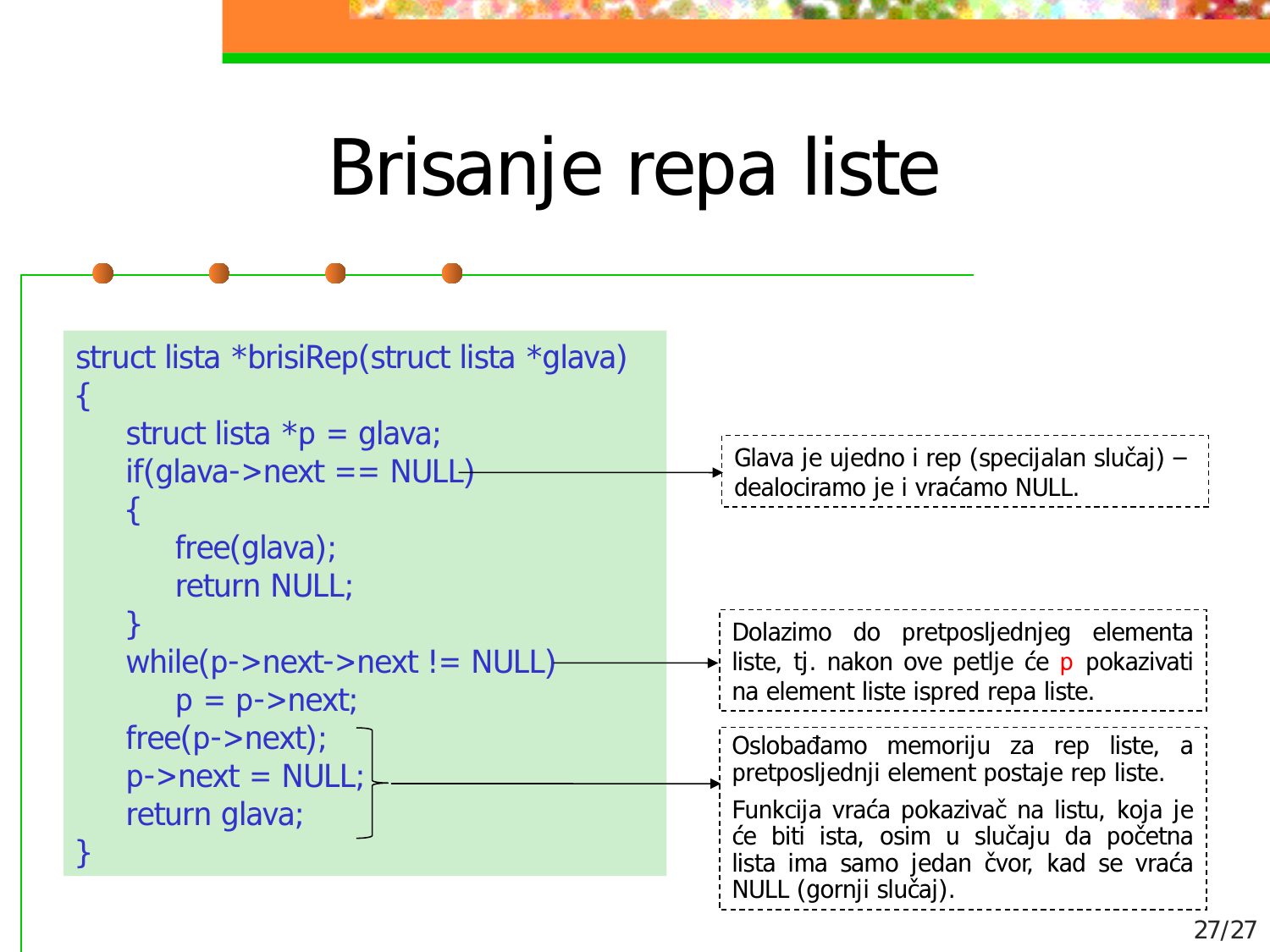

# Brisanje repa liste
struct lista *brisiRep(struct lista *glava)
{
	struct lista *p = glava;
	if(glava->next == NULL)
	{
		free(glava);
		return NULL;
	}
	while(p->next->next != NULL)
		p = p->next;
	free(p->next);
	p->next = NULL;
	return glava;
}
Glava je ujedno i rep (specijalan slučaj) – dealociramo je i vraćamo NULL.

Dolazimo do pretposljednjeg elementa liste, tj. nakon ove petlje će p pokazivati na element liste ispred repa liste.

Oslobađamo memoriju za rep liste, a pretposljednji element postaje rep liste.
Funkcija vraća pokazivač na listu, koja je će biti ista, osim u slučaju da početna lista ima samo jedan čvor, kad se vraća NULL (gornji slučaj).

27/27